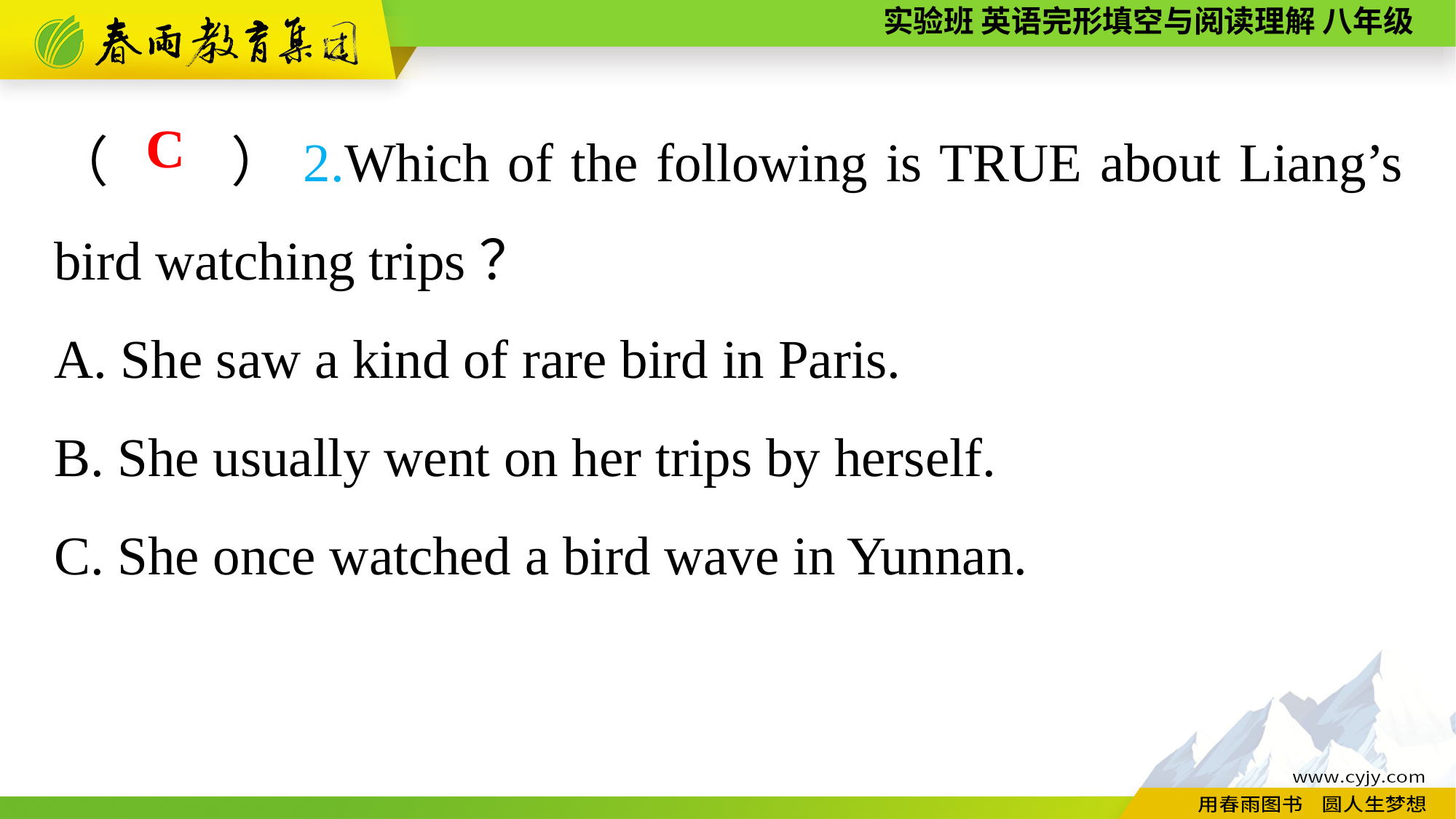

（　　）2.Which of the following is TRUE about Liang’s bird watching trips？
A. She saw a kind of rare bird in Paris.
B. She usually went on her trips by herself.
C. She once watched a bird wave in Yunnan.
C